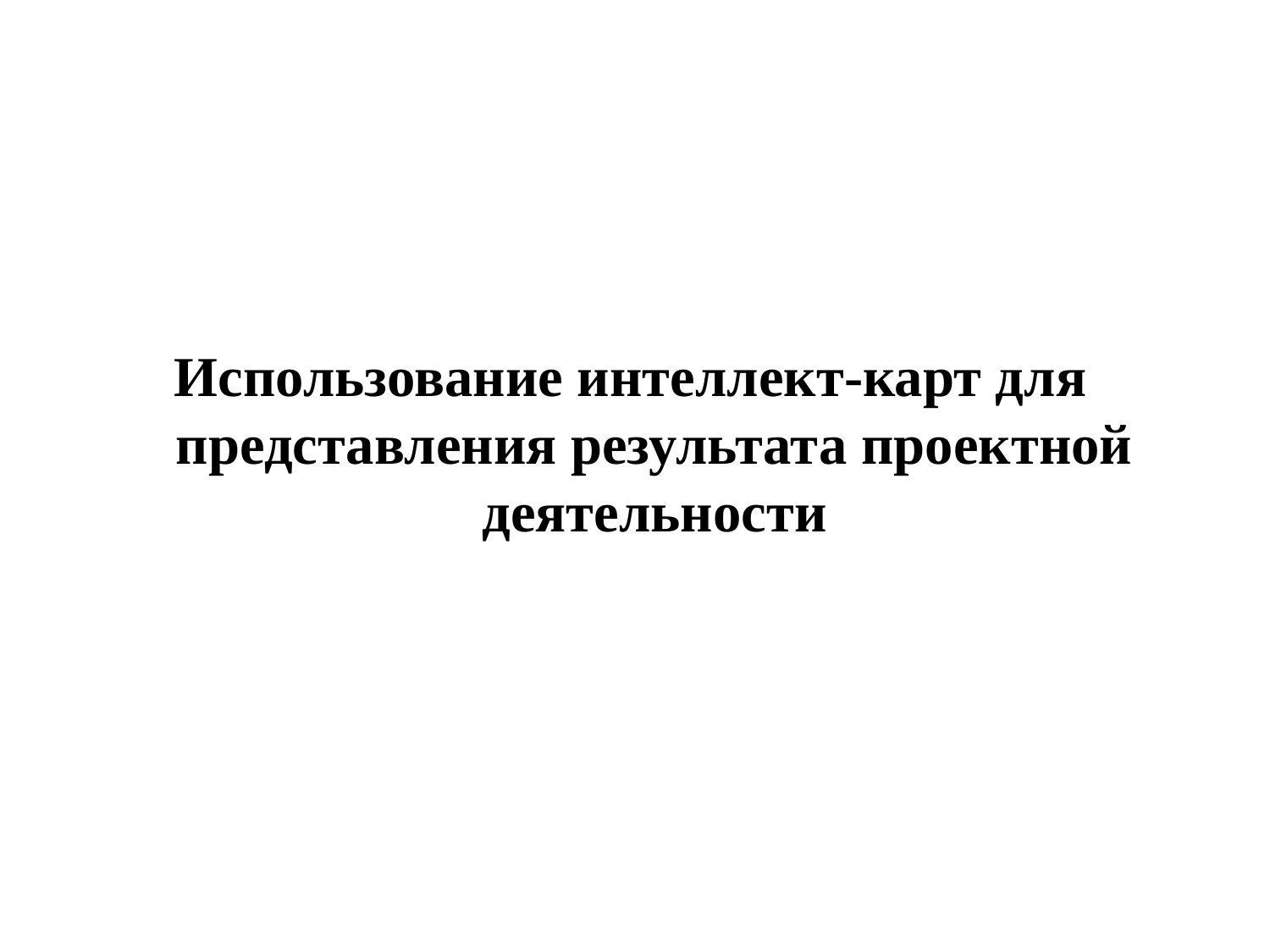

Использование интеллект-карт для представления результата проектной деятельности